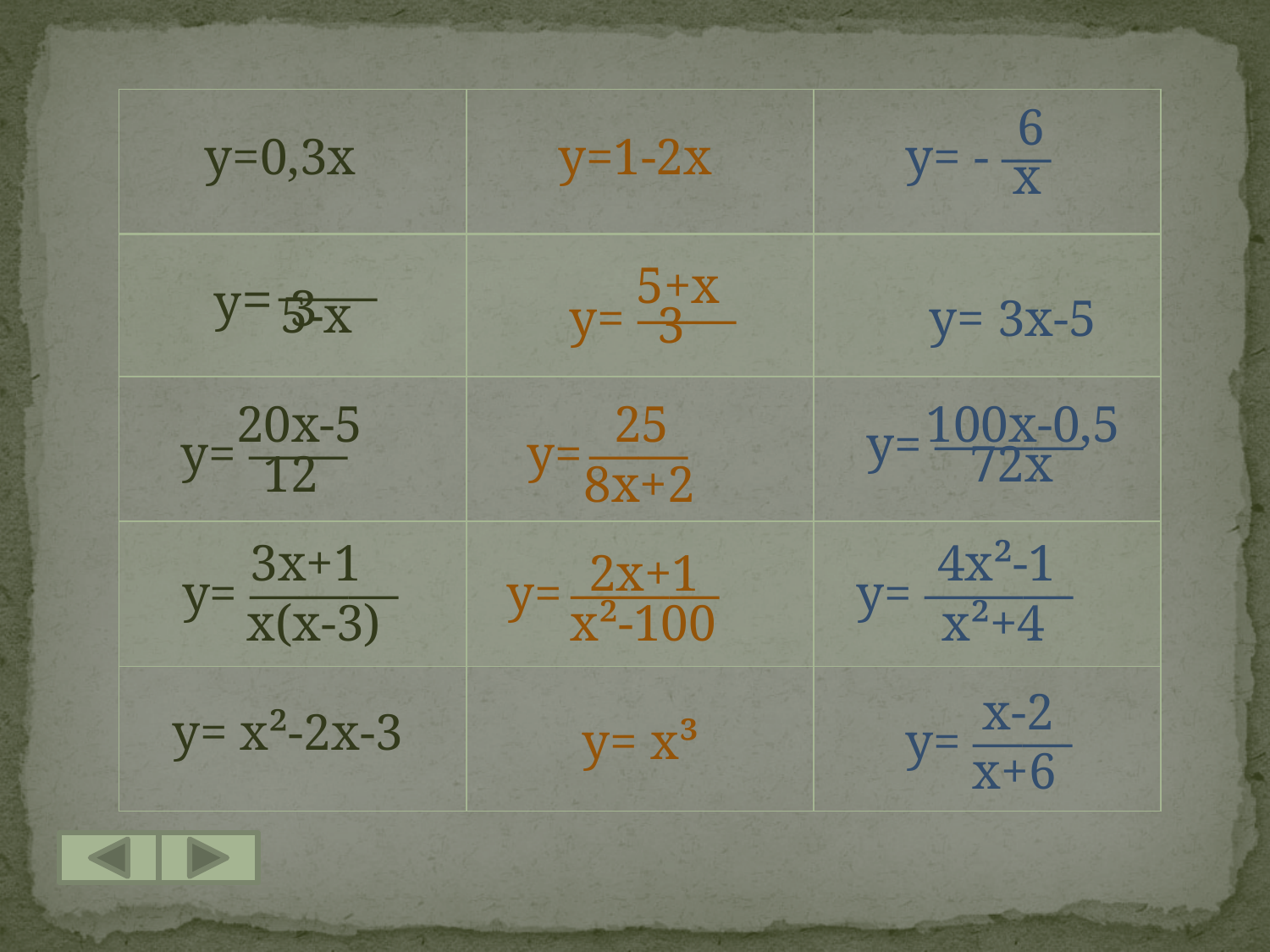

6
|  |  |  |
| --- | --- | --- |
|  | y= ―― | y= 3x-5 |
|  |  |  |
|  |  |  |
|  |  |  |
y=0,3x
y=1-2x
y= - ―
x
 3
 5+x
  y=
  ――
 5-x
3
20x-5
25
100x-0,5
y= ―――
y= ――
y=
――
72x
12
8x+2
3x+1
4x²-1
2x+1
y= ―――
y=
―――
y= ―――
x(x-3)
x²-100
x²+4
x-2
y= x²-2x-3
y= x³
y= ――
x+6